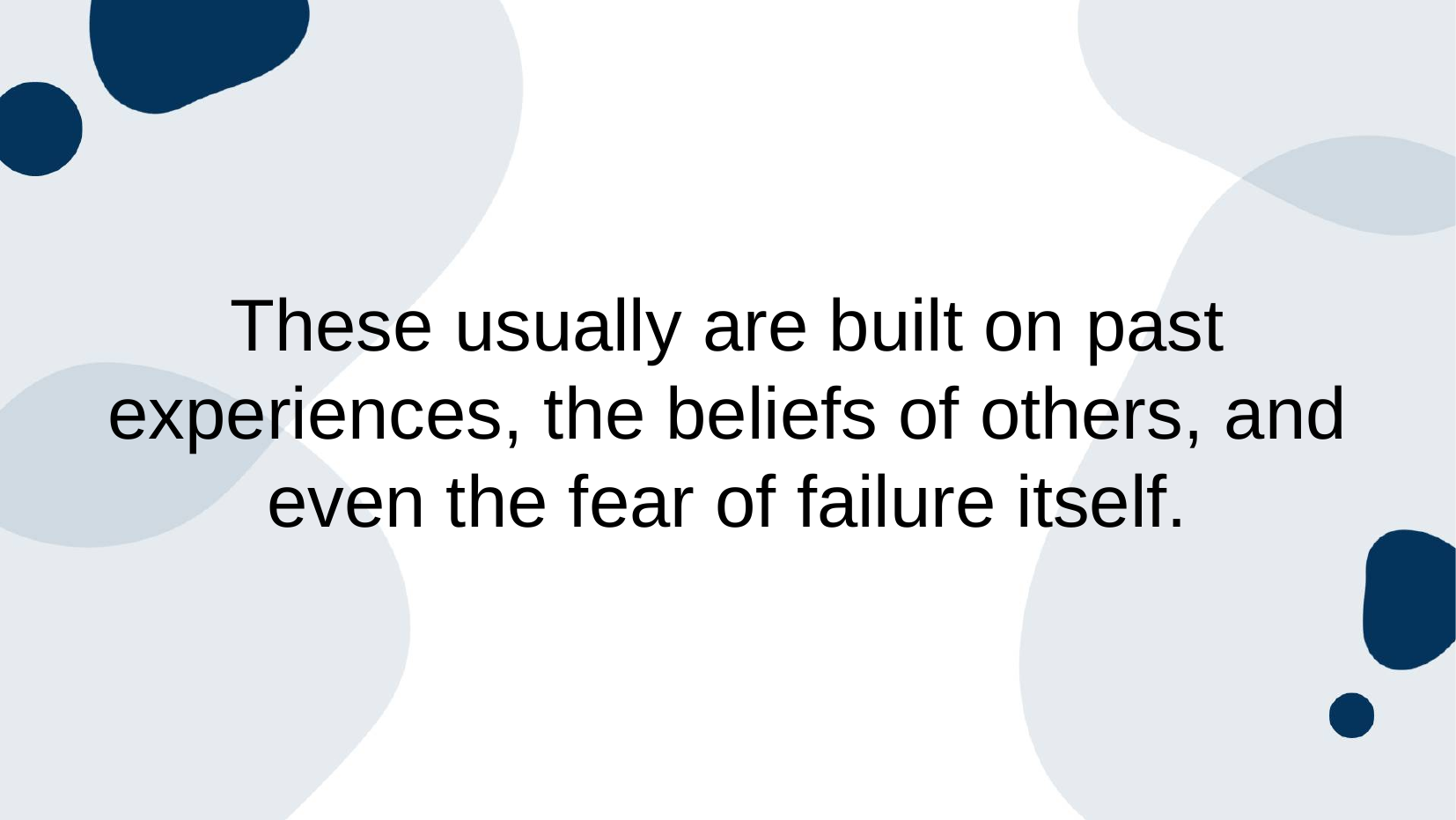

# These usually are built on past experiences, the beliefs of others, and even the fear of failure itself.